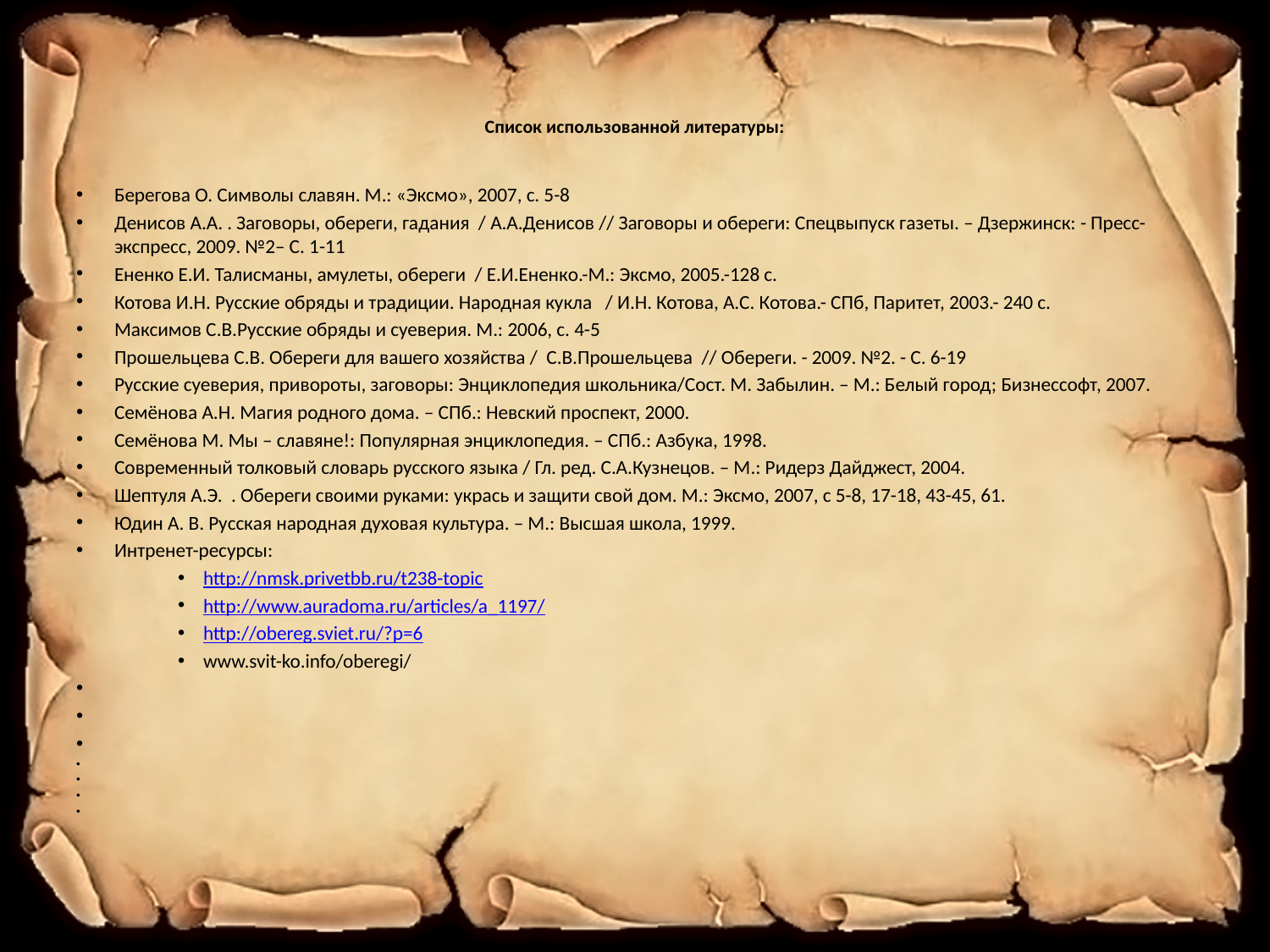

# Список использованной литературы:
Берегова О. Символы славян. М.: «Эксмо», 2007, с. 5-8
Денисов А.А. . Заговоры, обереги, гадания  / А.А.Денисов // Заговоры и обереги: Спецвыпуск газеты. – Дзержинск: - Пресс-экспресс, 2009. №2– С. 1-11
Ененко Е.И. Талисманы, амулеты, обереги  / Е.И.Ененко.-М.: Эксмо, 2005.-128 с.
Котова И.Н. Русские обряды и традиции. Народная кукла   / И.Н. Котова, А.С. Котова.- СПб, Паритет, 2003.- 240 с.
Максимов С.В.Русские обряды и суеверия. М.: 2006, с. 4-5
Прошельцева С.В. Обереги для вашего хозяйства /  С.В.Прошельцева  // Обереги. - 2009. №2. - С. 6-19
Русские суеверия, привороты, заговоры: Энциклопедия школьника/Сост. М. Забылин. – М.: Белый город; Бизнессофт, 2007.
Семёнова А.Н. Магия родного дома. – СПб.: Невский проспект, 2000.
Семёнова М. Мы – славяне!: Популярная энциклопедия. – СПб.: Азбука, 1998.
Современный толковый словарь русского языка / Гл. ред. С.А.Кузнецов. – М.: Ридерз Дайджест, 2004.
Шептуля А.Э.  . Обереги своими руками: укрась и защити свой дом. М.: Эксмо, 2007, с 5-8, 17-18, 43-45, 61.
Юдин А. В. Русская народная духовая культура. – М.: Высшая школа, 1999.
Интренет-ресурсы:
http://nmsk.privetbb.ru/t238-topic
http://www.auradoma.ru/articles/a_1197/
http://obereg.sviet.ru/?p=6
www.svit-ko.info/oberegi/